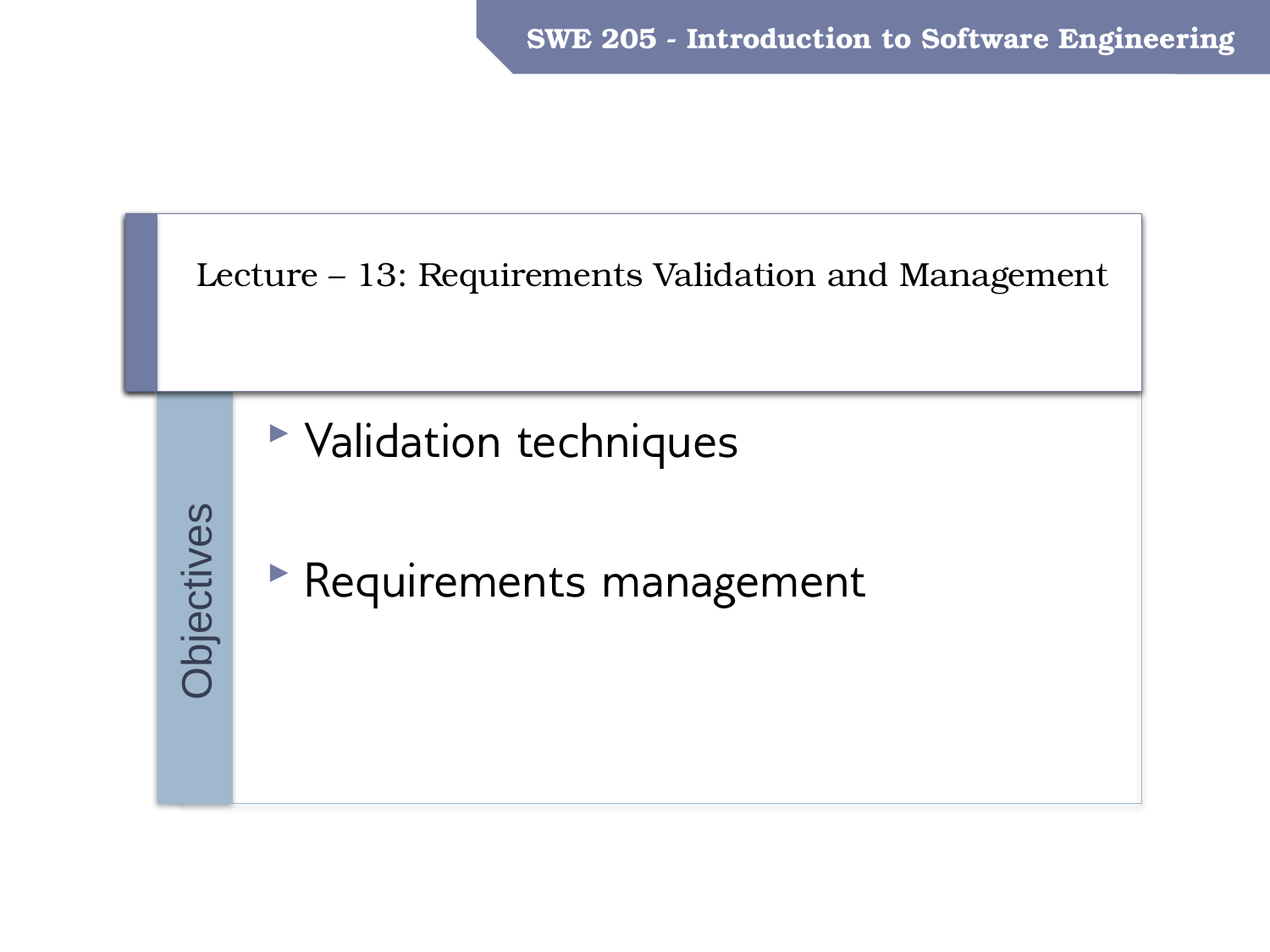

SWE 205 - Introduction to Software Engineering
# Lecture – 13: Requirements Validation and Management
Validation techniques

Requirements management